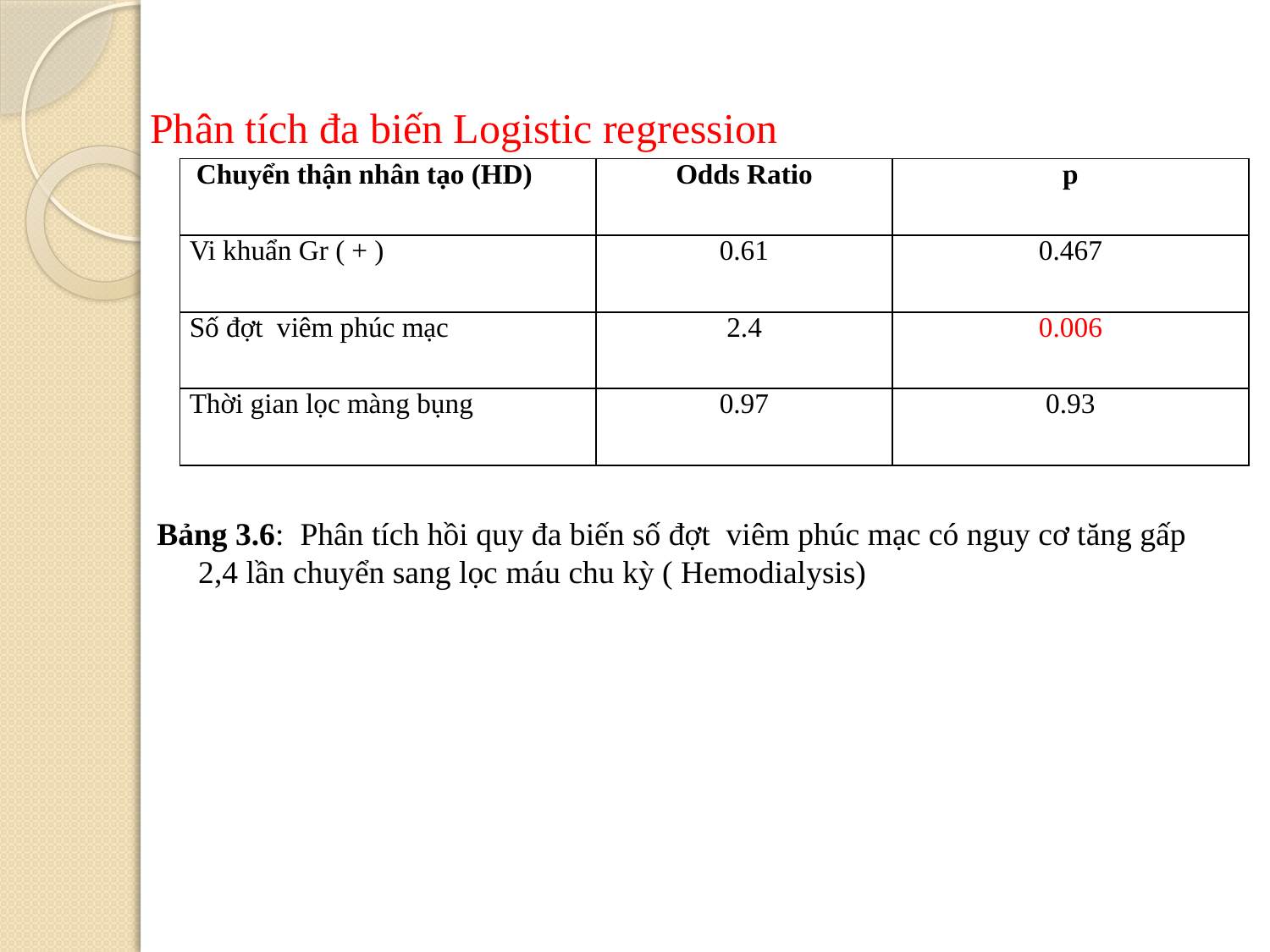

Phân tích đa biến Logistic regression
| Chuyển thận nhân tạo (HD) | Odds Ratio | p |
| --- | --- | --- |
| Vi khuẩn Gr ( + ) | 0.61 | 0.467 |
| Số đợt viêm phúc mạc | 2.4 | 0.006 |
| Thời gian lọc màng bụng | 0.97 | 0.93 |
 Bảng 3.6:  Phân tích hồi quy đa biến số đợt  viêm phúc mạc có nguy cơ tăng gấp          2,4 lần chuyển sang lọc máu chu kỳ ( Hemodialysis)